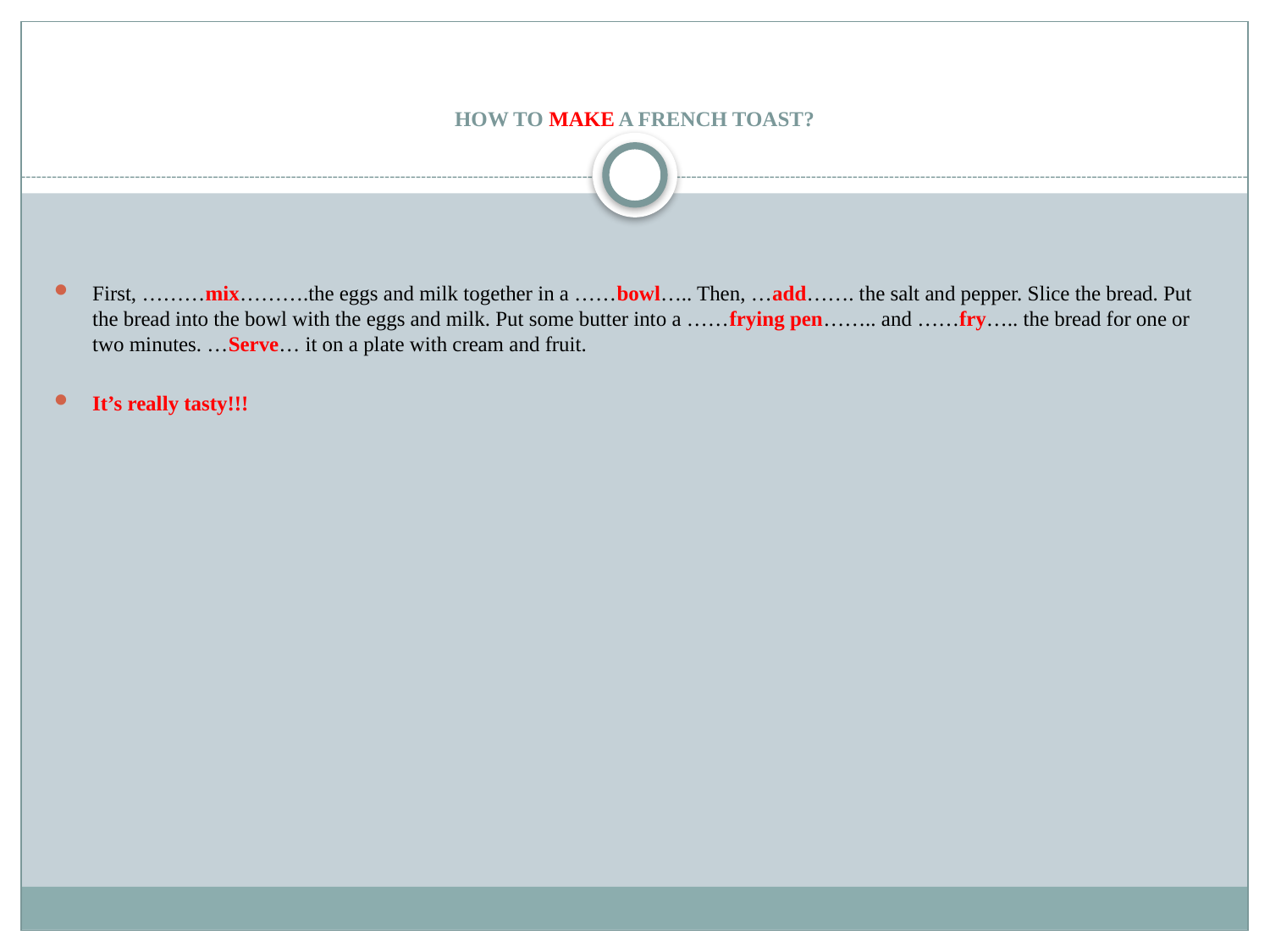

# HOW TO MAKE A FRENCH TOAST?

First, ………mix……….the eggs and milk together in a ……bowl….. Then, …add……. the salt and pepper. Slice the bread. Put the bread into the bowl with the eggs and milk. Put some butter into a ……frying pen…….. and ……fry….. the bread for one or two minutes. …Serve… it on a plate with cream and fruit.

It’s really tasty!!!